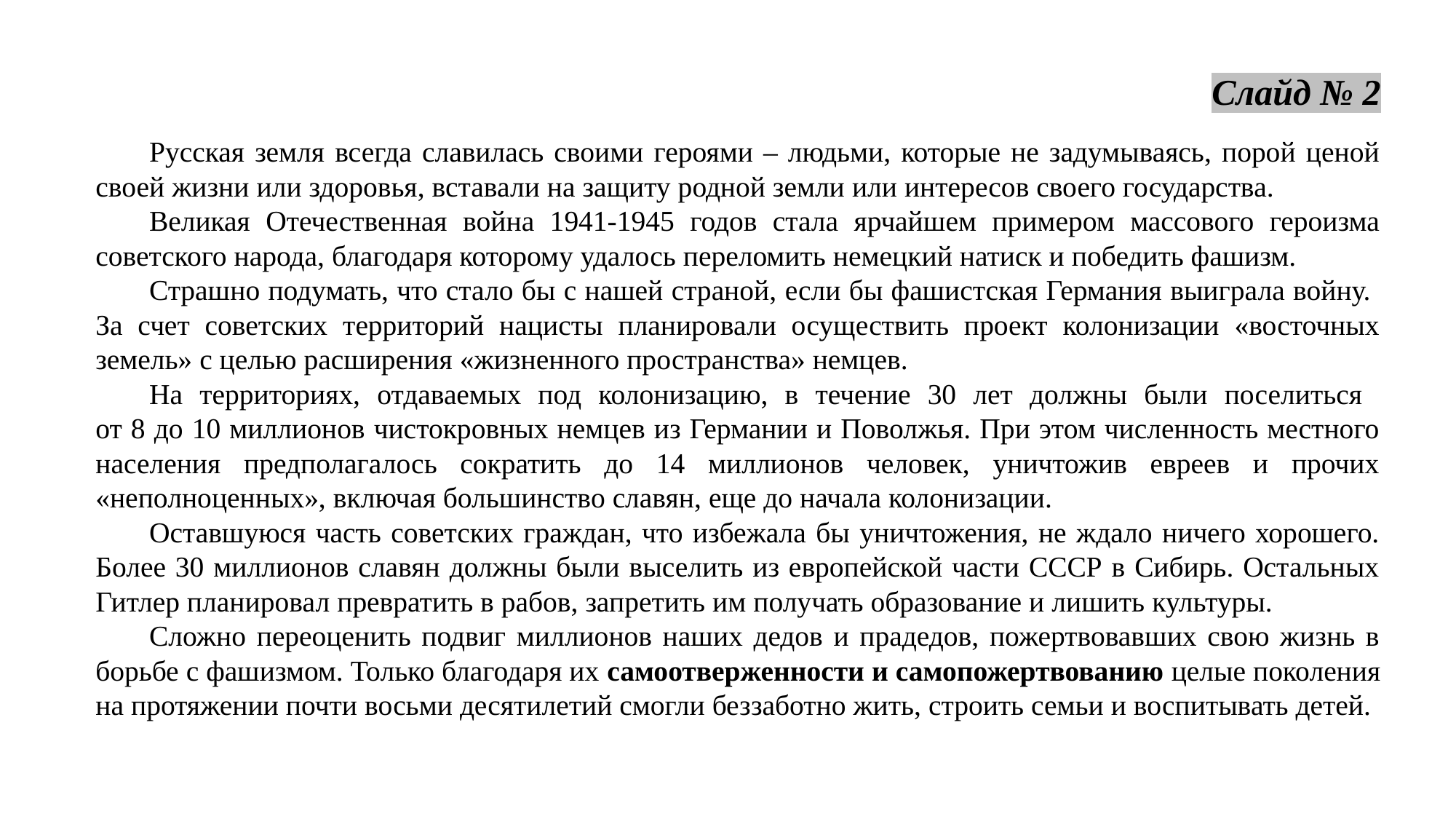

Слайд № 2
Русская земля всегда славилась своими героями – людьми, которые не задумываясь, порой ценой своей жизни или здоровья, вставали на защиту родной земли или интересов своего государства.
Великая Отечественная война 1941-1945 годов стала ярчайшем примером массового героизма советского народа, благодаря которому удалось переломить немецкий натиск и победить фашизм.
Страшно подумать, что стало бы с нашей страной, если бы фашистская Германия выиграла войну.
За счет советских территорий нацисты планировали осуществить проект колонизации «восточных земель» с целью расширения «жизненного пространства» немцев.
На территориях, отдаваемых под колонизацию, в течение 30 лет должны были поселиться
от 8 до 10 миллионов чистокровных немцев из Германии и Поволжья. При этом численность местного населения предполагалось сократить до 14 миллионов человек, уничтожив евреев и прочих «неполноценных», включая большинство славян, еще до начала колонизации.
Оставшуюся часть советских граждан, что избежала бы уничтожения, не ждало ничего хорошего. Более 30 миллионов славян должны были выселить из европейской части СССР в Сибирь. Остальных Гитлер планировал превратить в рабов, запретить им получать образование и лишить культуры.
Сложно переоценить подвиг миллионов наших дедов и прадедов, пожертвовавших свою жизнь в борьбе с фашизмом. Только благодаря их самоотверженности и самопожертвованию целые поколения на протяжении почти восьми десятилетий смогли беззаботно жить, строить семьи и воспитывать детей.